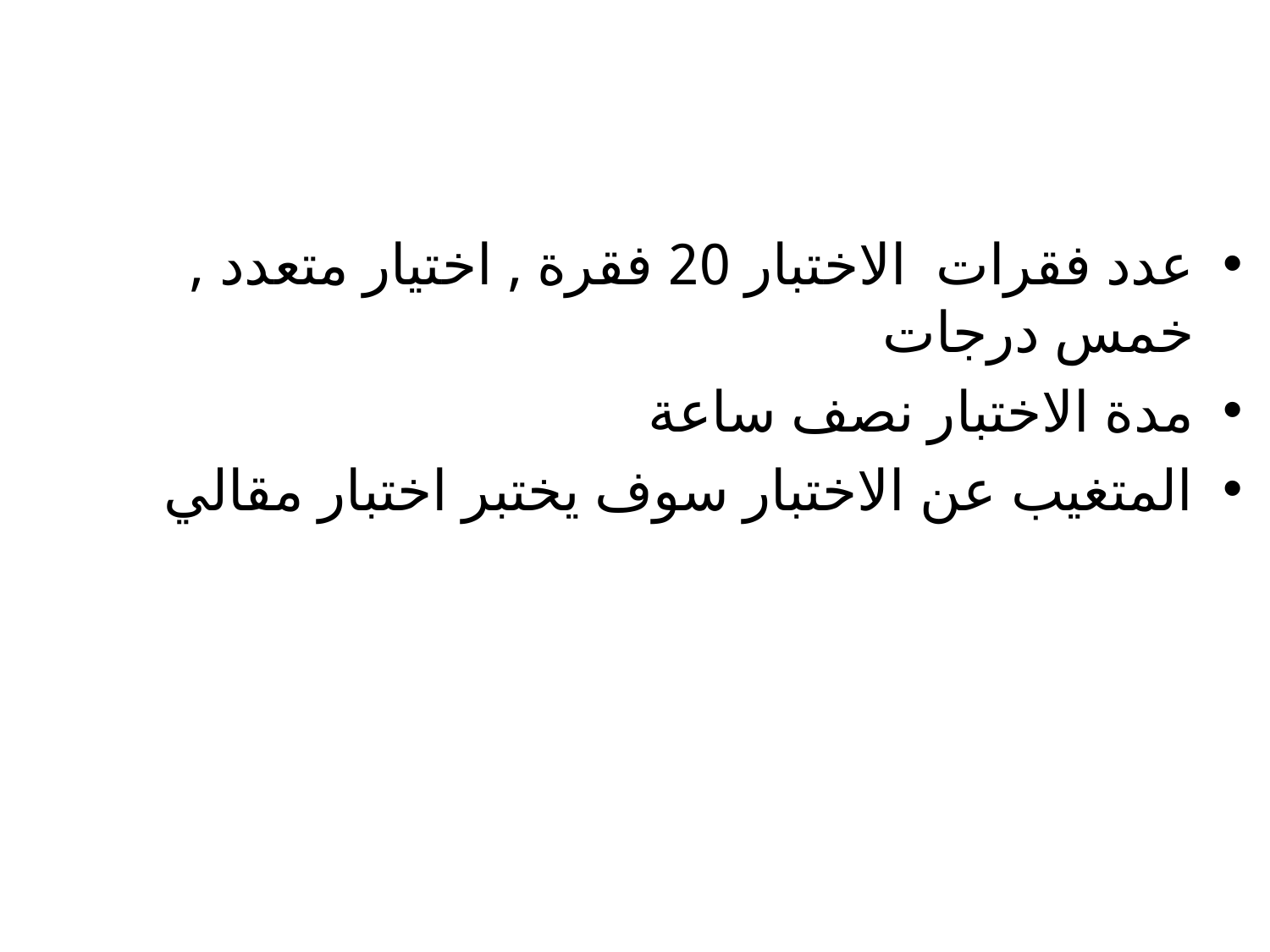

عدد فقرات  الاختبار 20 فقرة , اختيار متعدد , خمس درجات
مدة الاختبار نصف ساعة
المتغيب عن الاختبار سوف يختبر اختبار مقالي